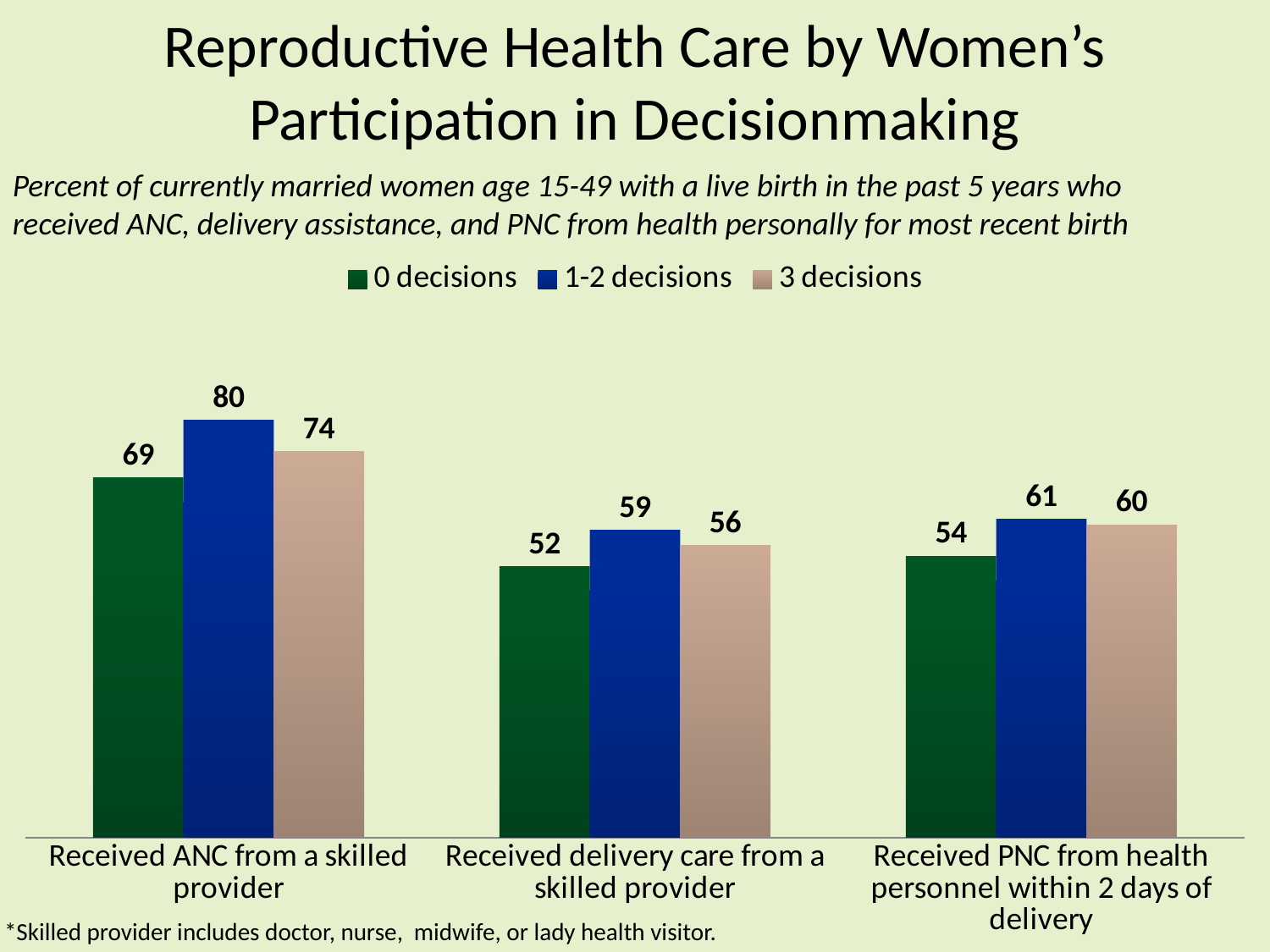

# Reproductive Health Care by Women’s Participation in Decisionmaking
Percent of currently married women age 15-49 with a live birth in the past 5 years who received ANC, delivery assistance, and PNC from health personally for most recent birth

### Chart

| Category | 0 decisions | 1-2 decisions | 3 decisions |
|---|---|---|---|
| Received ANC from a skilled provider | 69.0 | 80.0 | 74.0 |
| Received delivery care from a skilled provider | 52.0 | 59.0 | 56.0 |
| Received PNC from health personnel within 2 days of delivery | 54.0 | 61.0 | 60.0 |
*Skilled provider includes doctor, nurse,  midwife, or lady health visitor.